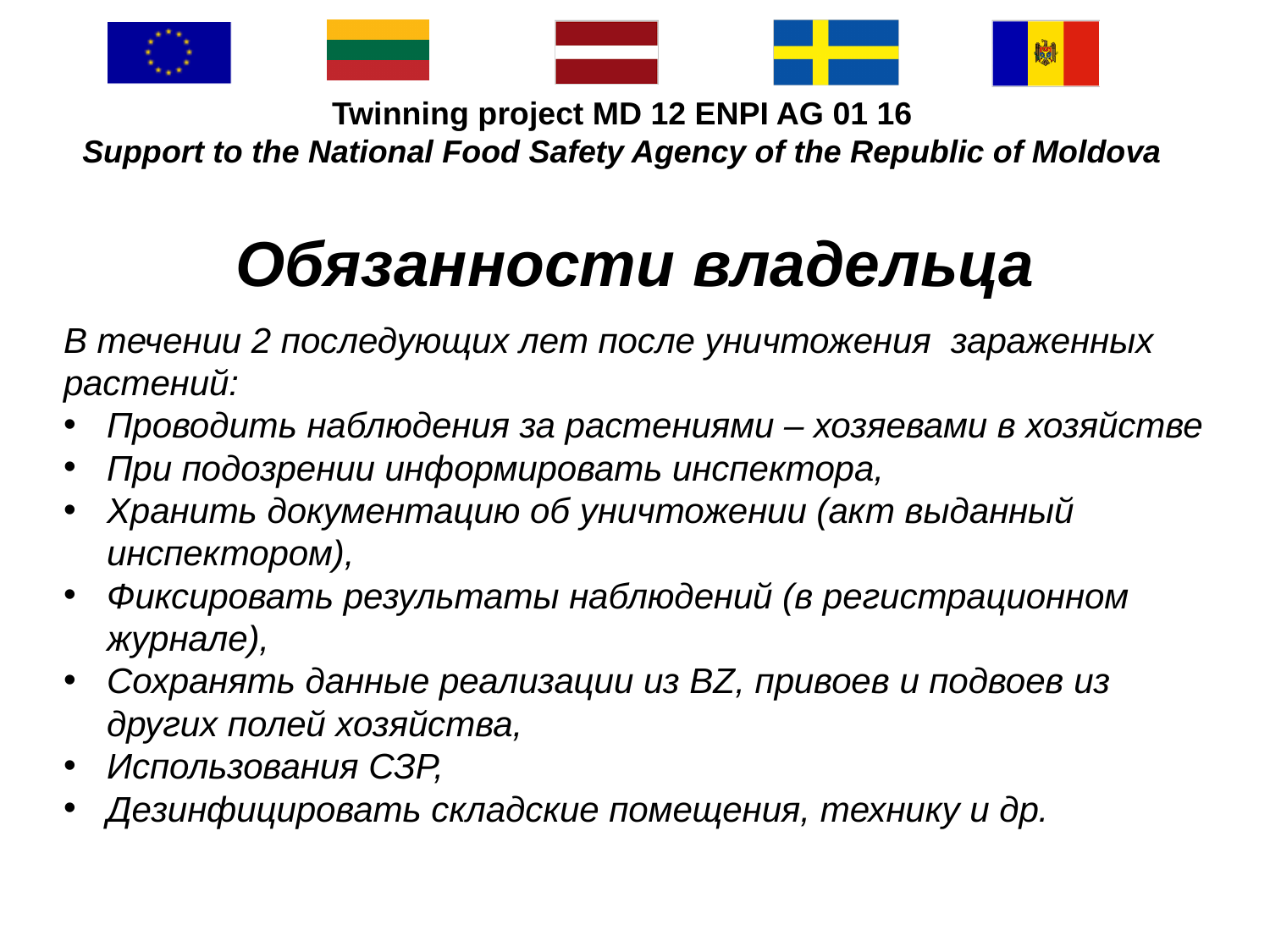

#
Обязанности владельца
В течении 2 последующих лет после уничтожения  зараженных растений:
Проводить наблюдения за растениями – хозяевами в хозяйстве
При подозрении информировать инспектора,
Хранить документацию об уничтожении (акт выданный инспектором),
Фиксировать результаты наблюдений (в регистрационном журнале),
Сохранять данные реализации из BZ, привоев и подвоев из других полей хозяйства,
Использования СЗР,
Дезинфицировать складские помещения, технику и др.